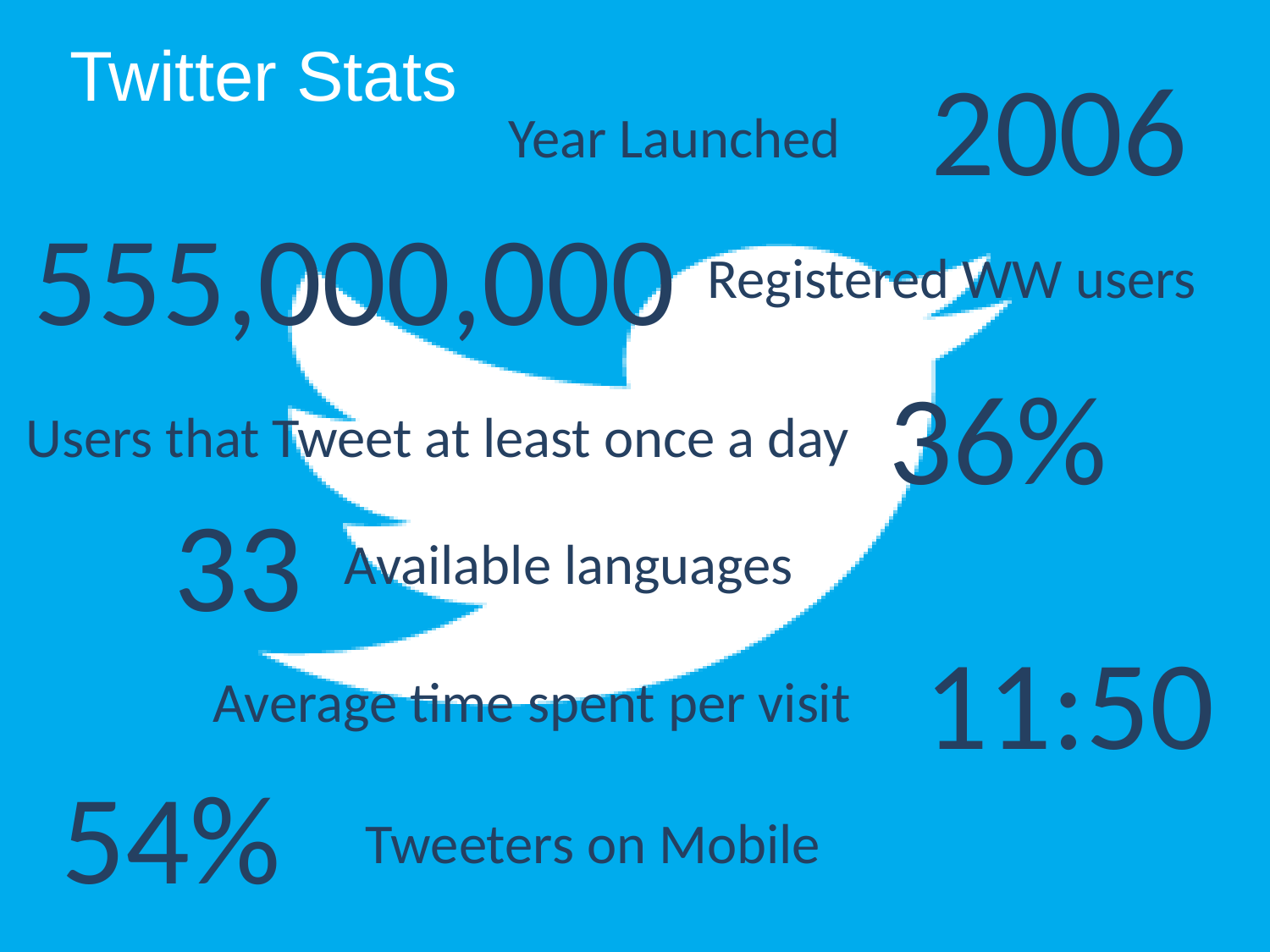

# Twitter Stats
2006
Year Launched
555,000,000
Registered WW users
36%
Users that Tweet at least once a day
33
Available languages
11:50
Average time spent per visit
54%
Tweeters on Mobile